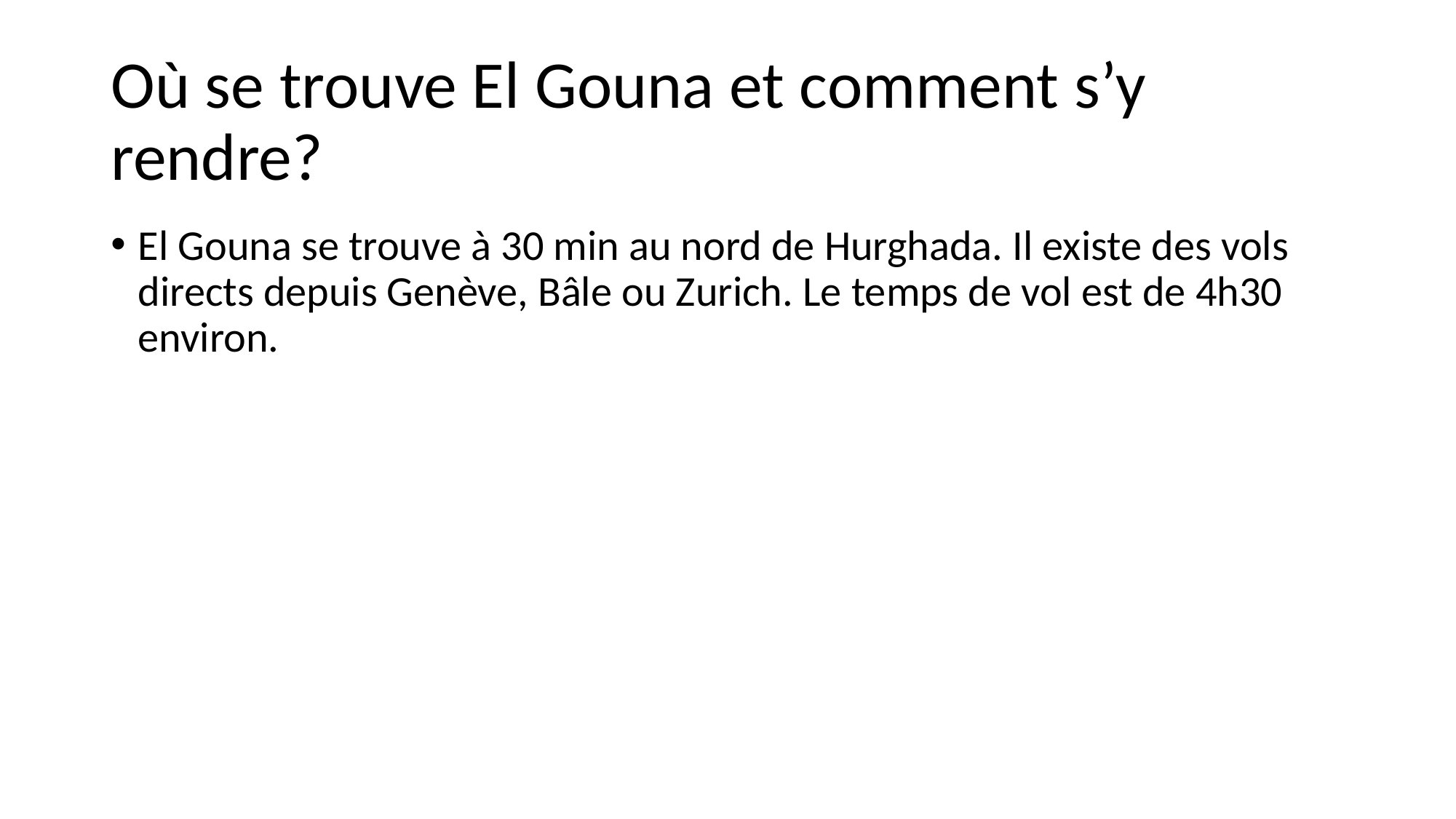

# Où se trouve El Gouna et comment s’y rendre?
El Gouna se trouve à 30 min au nord de Hurghada. Il existe des vols directs depuis Genève, Bâle ou Zurich. Le temps de vol est de 4h30 environ.